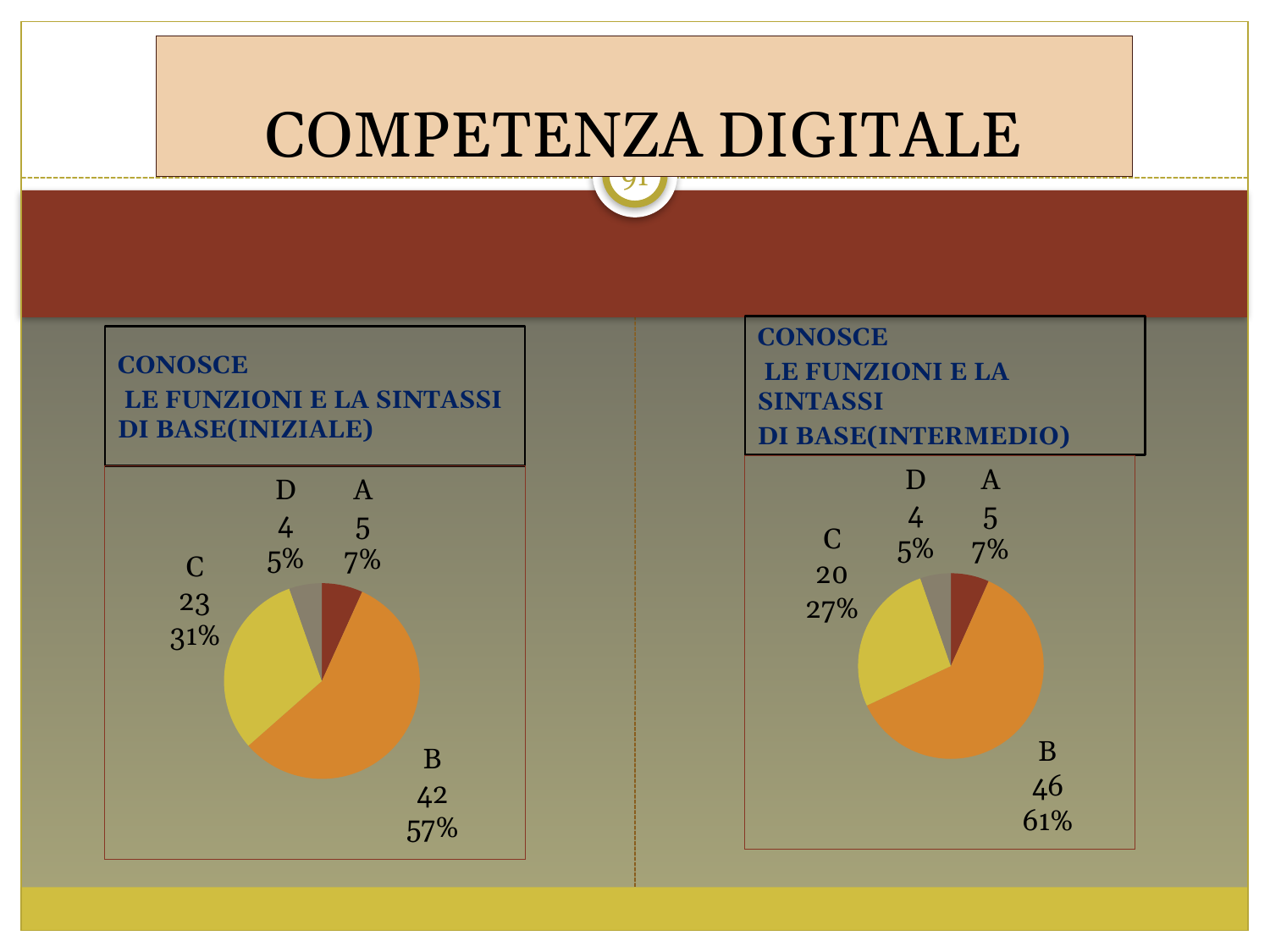

# COMPETENZA DIGITALE
91
CONOSCE
 LE FUNZIONI E LA SINTASSI
DI BASE(INTERMEDIO)
CONOSCE
 LE FUNZIONI E LA SINTASSI DI BASE(INIZIALE)

### Chart

| Category | Vendite |
|---|---|
| A | 5.0 |
| B | 46.0 |
| C | 20.0 |
| D | 4.0 |

### Chart

| Category | Vendite |
|---|---|
| A | 5.0 |
| B | 42.0 |
| C | 23.0 |
| D | 4.0 |